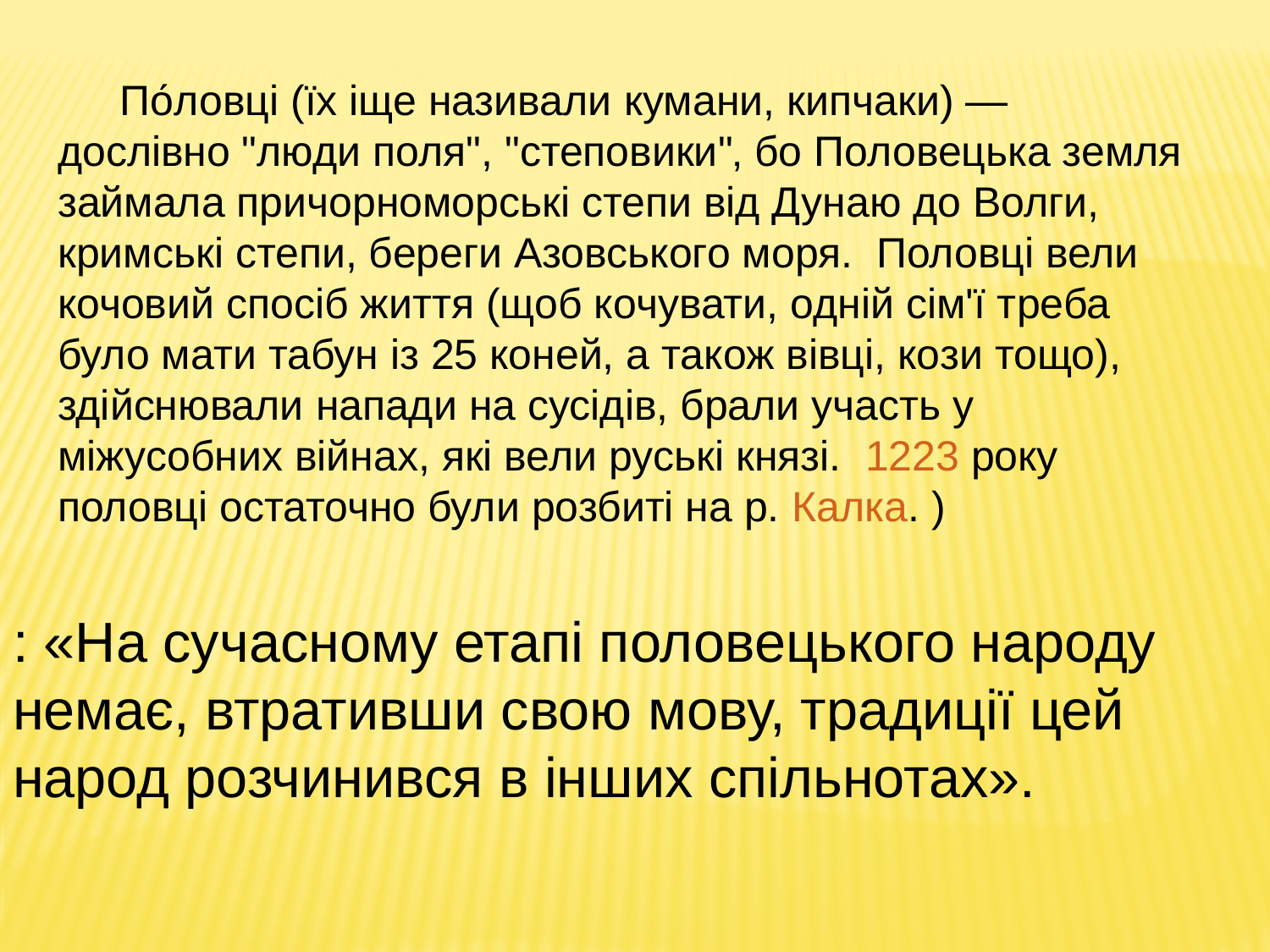

По́ловці (їх іще називали кумани, кипчаки) — дослівно "люди поля", "степовики"‚ бо Половецька земля займала причорноморські степи від Дунаю до Волги, кримські степи, береги Азовського моря.  Половці вели кочовий спосіб життя (щоб кочувати, одній сім'ї треба було мати табун із 25 коней, а також вівці, кози тощо), здійснювали напади на сусідів, брали участь у міжусобних війнах, які вели руські князі.  1223 року половці остаточно були розбиті на р. Калка. )

: «На сучасному етапі половецького народу немає, втративши свою мову, традиції цей народ розчинився в інших спільнотах».